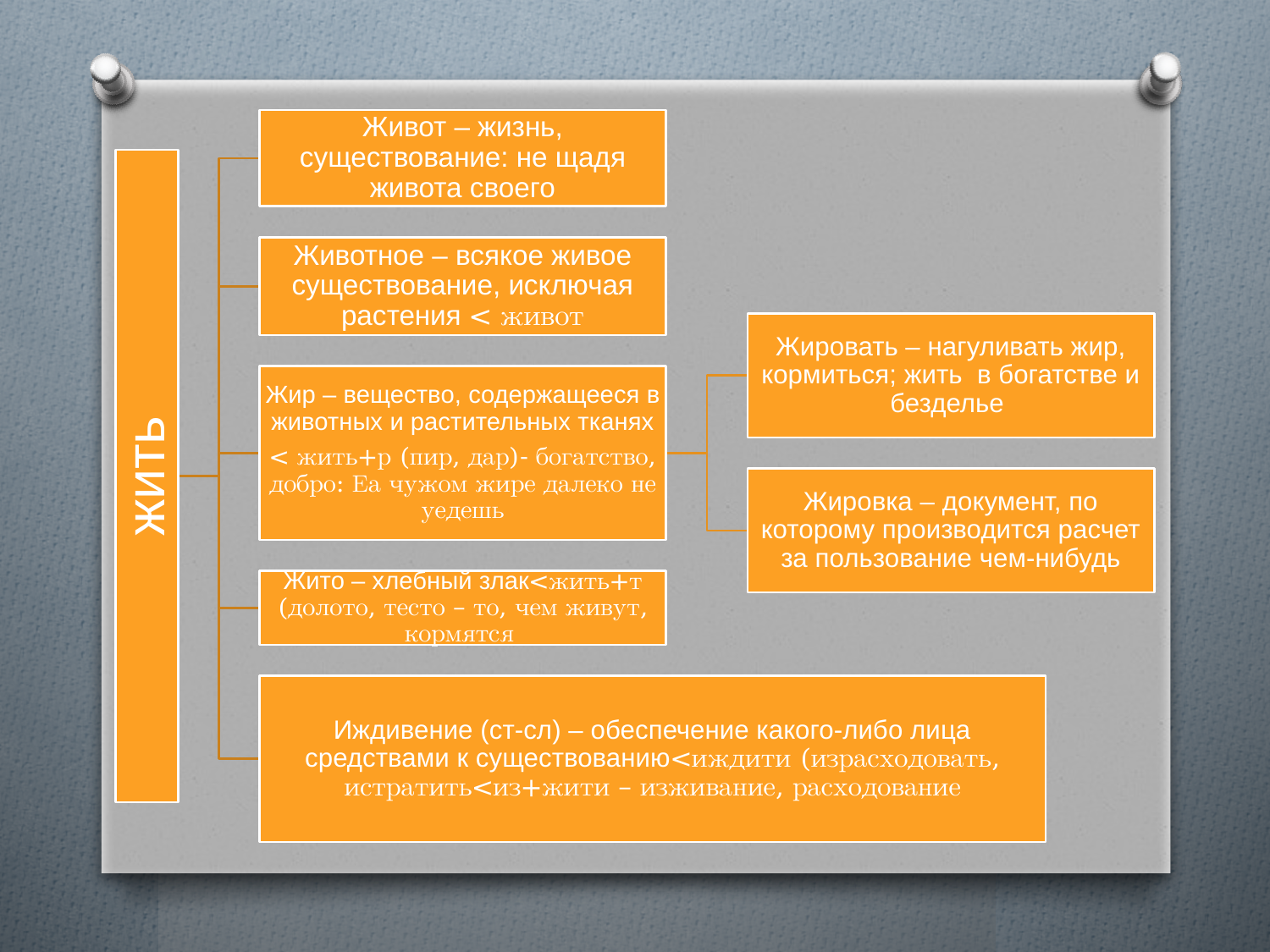

жить
Живот – жизнь, существование: не щадя живота своего
Животное – всякое живое существование, исключая растения < живот
Жир – вещество, содержащееся в животных и растительных тканях
< жить+р (пир, дар)- богатство, добро: Еа чужом жире далеко не уедешь
Жировать – нагуливать жир, кормиться; жить  в богатстве и безделье
Жировка – документ, по которому производится расчет за пользование чем-нибудь
Жито – хлебный злак<жить+т (долото, тесто – то, чем живут, кормятся
Иждивение (ст-сл) – обеспечение какого-либо лица средствами к существованию<иждити (израсходовать, истратить<из+жити – изживание, расходование